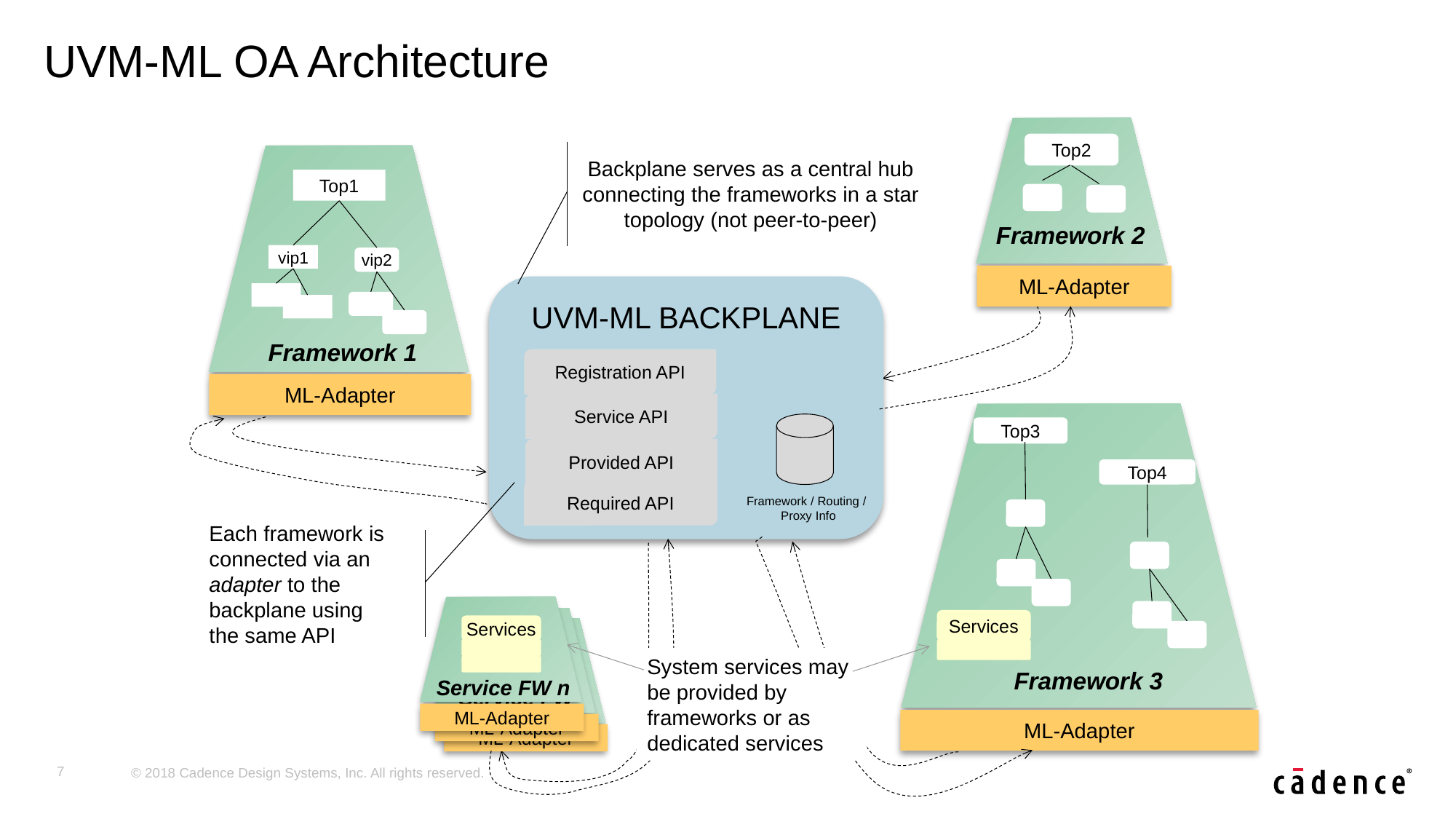

# UVM-ML OA Architecture

Top2

Framework 2
Backplane serves as a central hub connecting the frameworks in a star topology (not peer-to-peer)

Top1
vip1
vip2

Framework 1
ML-Adapter
UVM-ML Backplane

Registration API
Service API

Provided API
Required API
Framework / Routing /
Proxy Info

ML-Adapter

Top3
Top4

Framework 3

Each framework is connected via an adapter to the backplane using the same API

Services

Service FW n

Services

Service FW

Services

Service FW
ML-Adapter
ML-Adapter
ML-Adapter
Services

System services may be provided by frameworks or as dedicated services
ML-Adapter